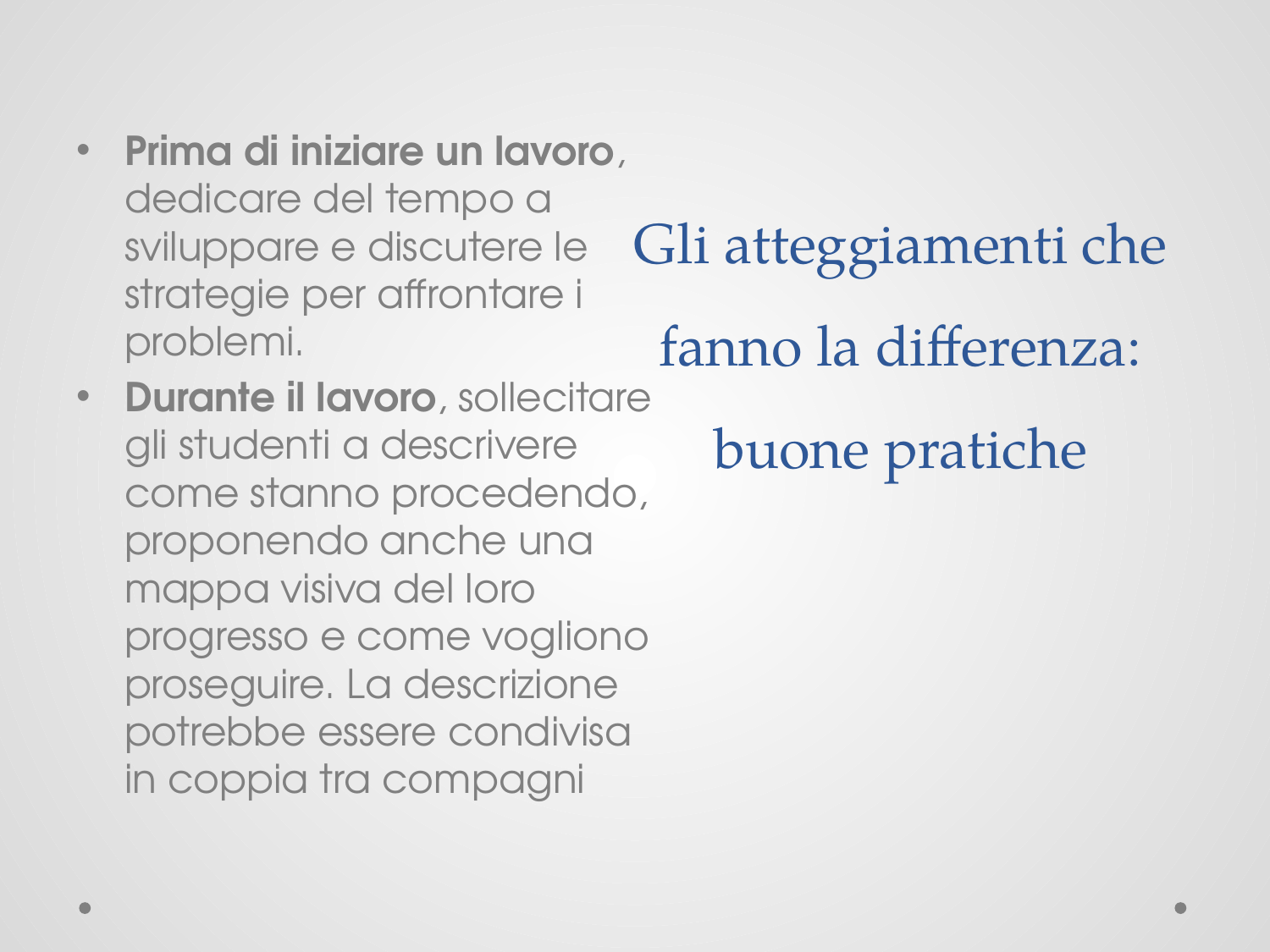

Prima di iniziare un lavoro, dedicare del tempo a sviluppare e discutere le strategie per affrontare i problemi.
Durante il lavoro, sollecitare gli studenti a descrivere come stanno procedendo, proponendo anche una mappa visiva del loro progresso e come vogliono proseguire. La descrizione potrebbe essere condivisa in coppia tra compagni

# Gli atteggiamenti che fanno la differenza: buone pratiche